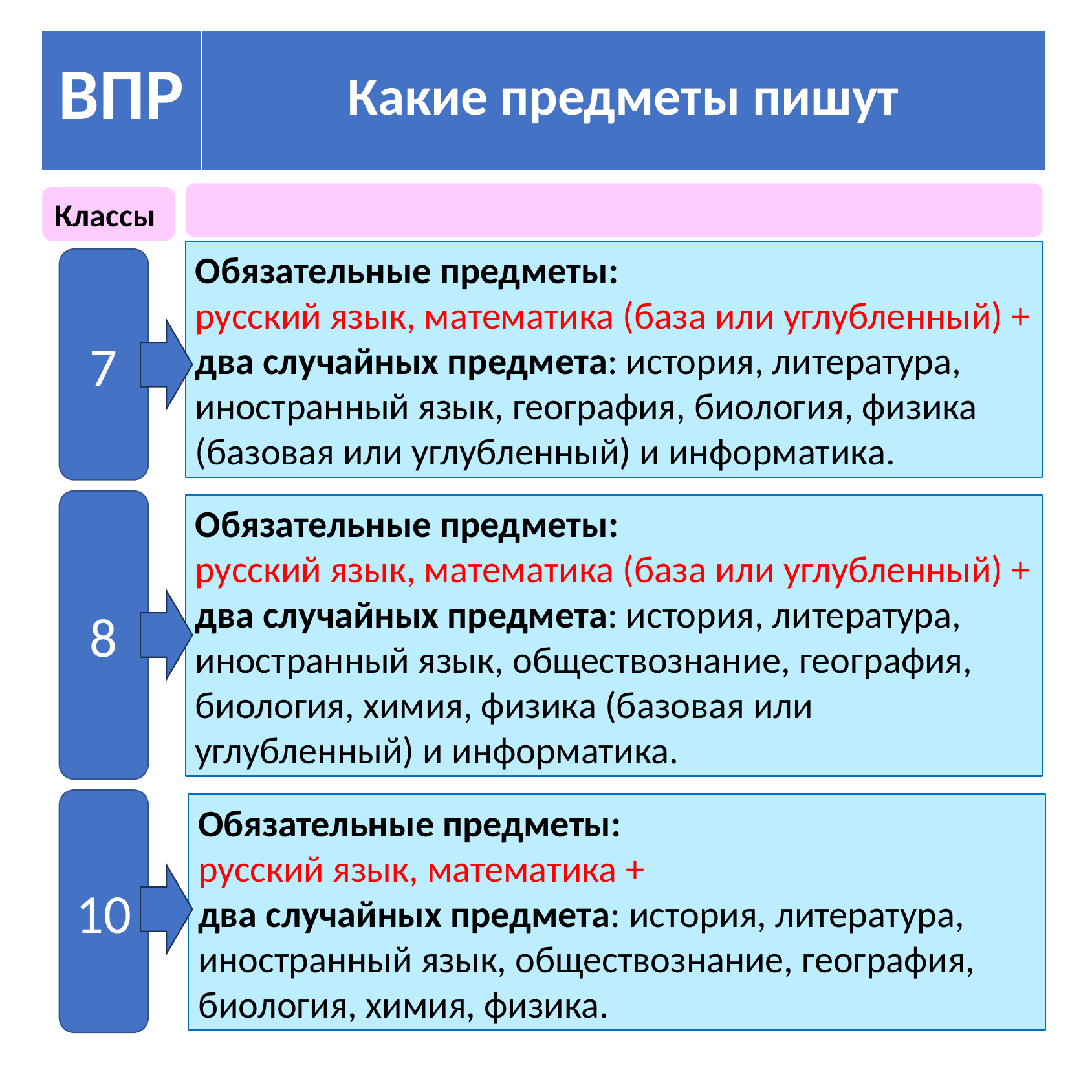

#
| ВПР | Какие предметы пишут |
| --- | --- |

Классы
Обязательные предметы:
русский язык, математика (база или углубленный) +
два случайных предмета: история, литература, иностранный язык, география, биология, физика
(базовая или углубленный) и информатика.
7

8
Обязательные предметы:
русский язык, математика (база или углубленный) +
два случайных предмета: история, литература, иностранный язык, обществознание, география, биология, химия, физика (базовая или углубленный) и информатика.

10
Обязательные предметы:
русский язык, математика +
два случайных предмета: история, литература, иностранный язык, обществознание, география, биология, химия, физика.